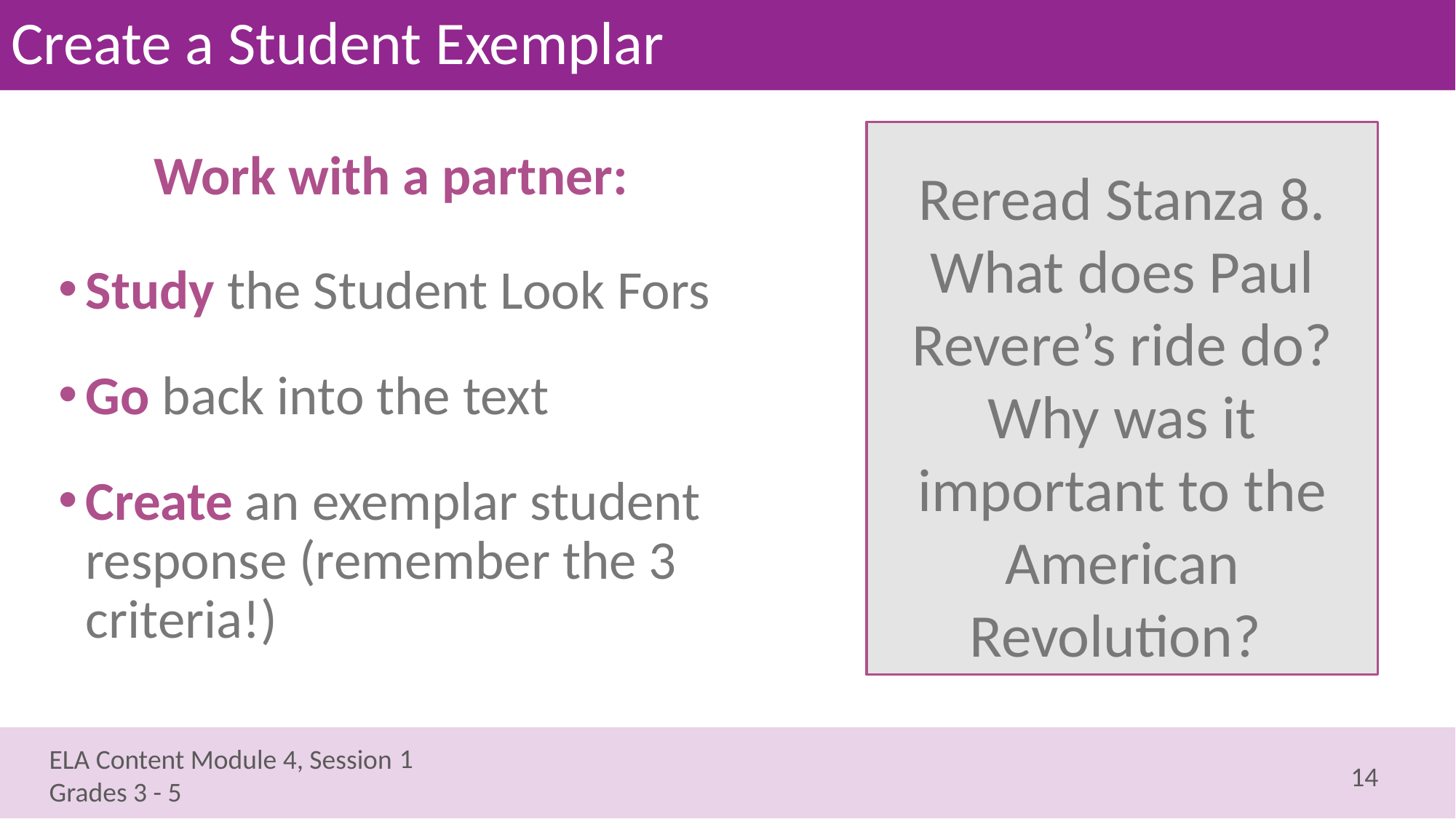

# Create a Student Exemplar

Reread Stanza 8. What does Paul Revere’s ride do? Why was it important to the American Revolution?
Work with a partner:

Study the Student Look Fors

Go back into the text

Create an exemplar student response (remember the 3 criteria!)

1
14